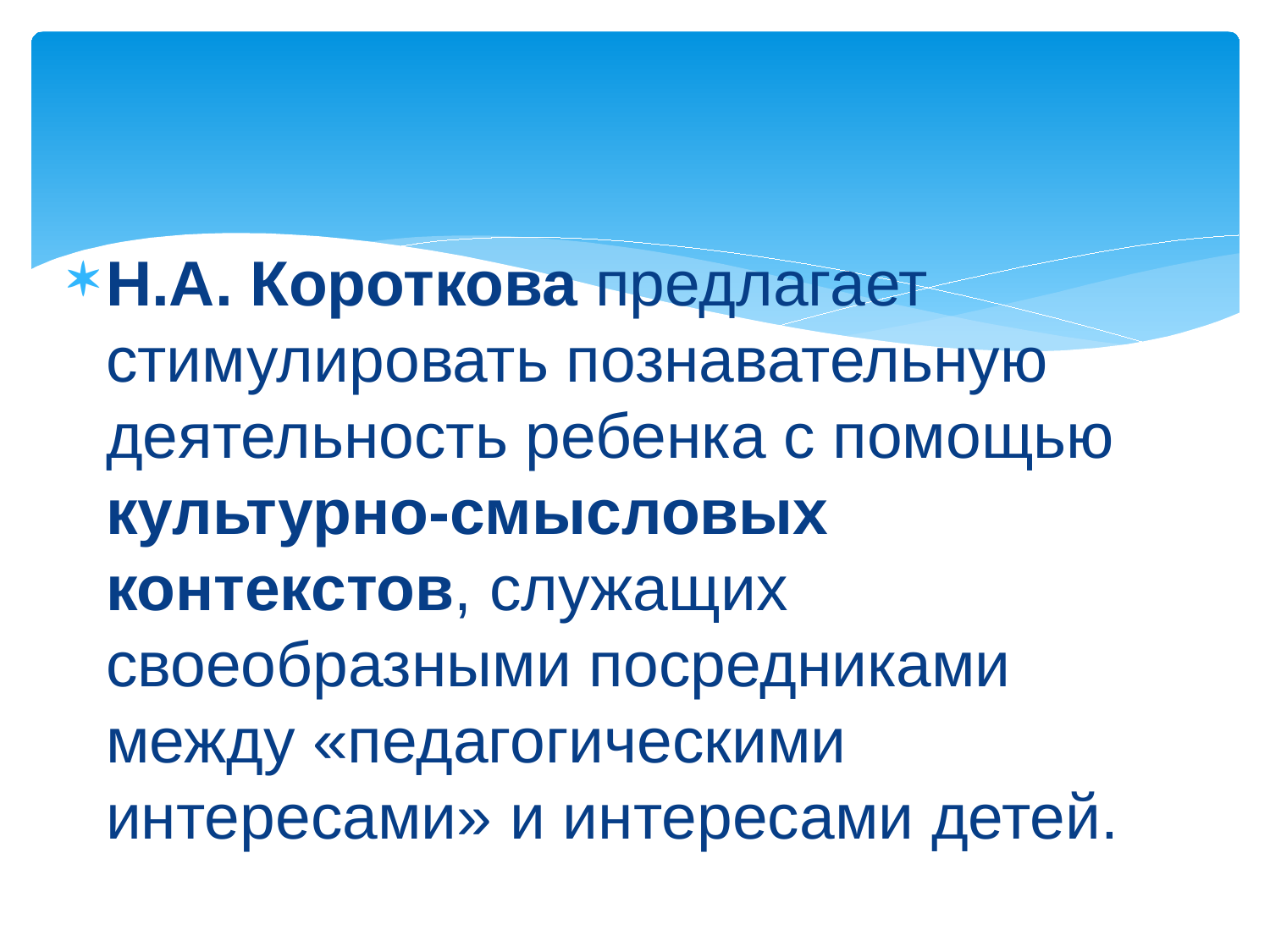

#
Н.А. Короткова предлагает стимулировать познавательную деятельность ребенка с помощью культурно-смысловых контекстов, служащих своеобразными посредниками между «педагогическими интересами» и интересами детей.